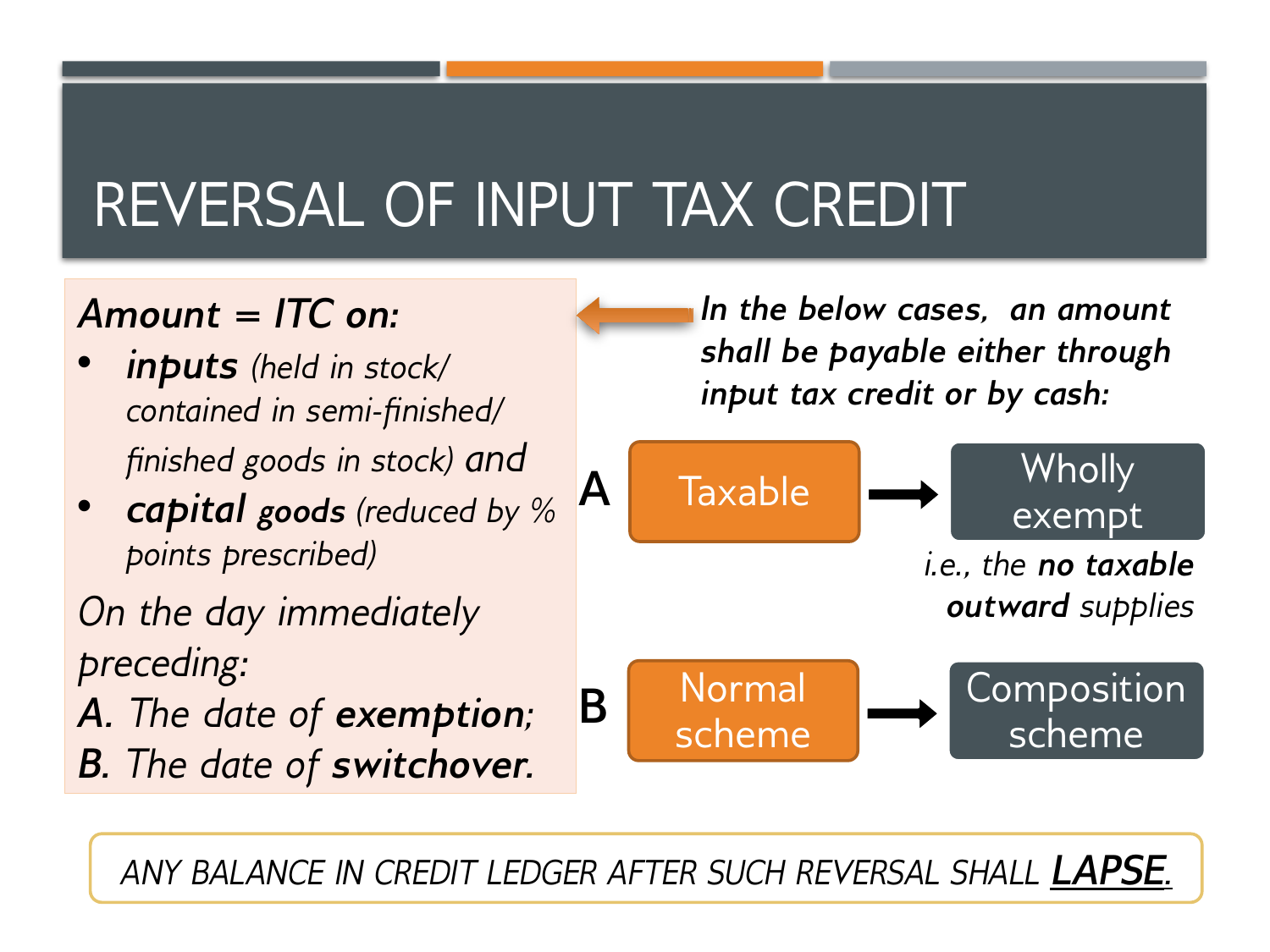

# Reversal of input tax credit
In the below cases,  an amount shall be payable either through input tax credit or by cash:
Amount = ITC on:
inputs (held in stock/ contained in semi-finished/ finished goods in stock) and
capital goods (reduced by % points prescribed)
On the day immediately preceding:
A. The date of exemption;
B. The date of switchover.

Taxable

Wholly exempt
A

i.e., the no taxable outward supplies

Normal scheme

Composition scheme
B

ANY BALANCE IN CREDIT LEDGER AFTER SUCH REVERSAL SHALL LAPSE.